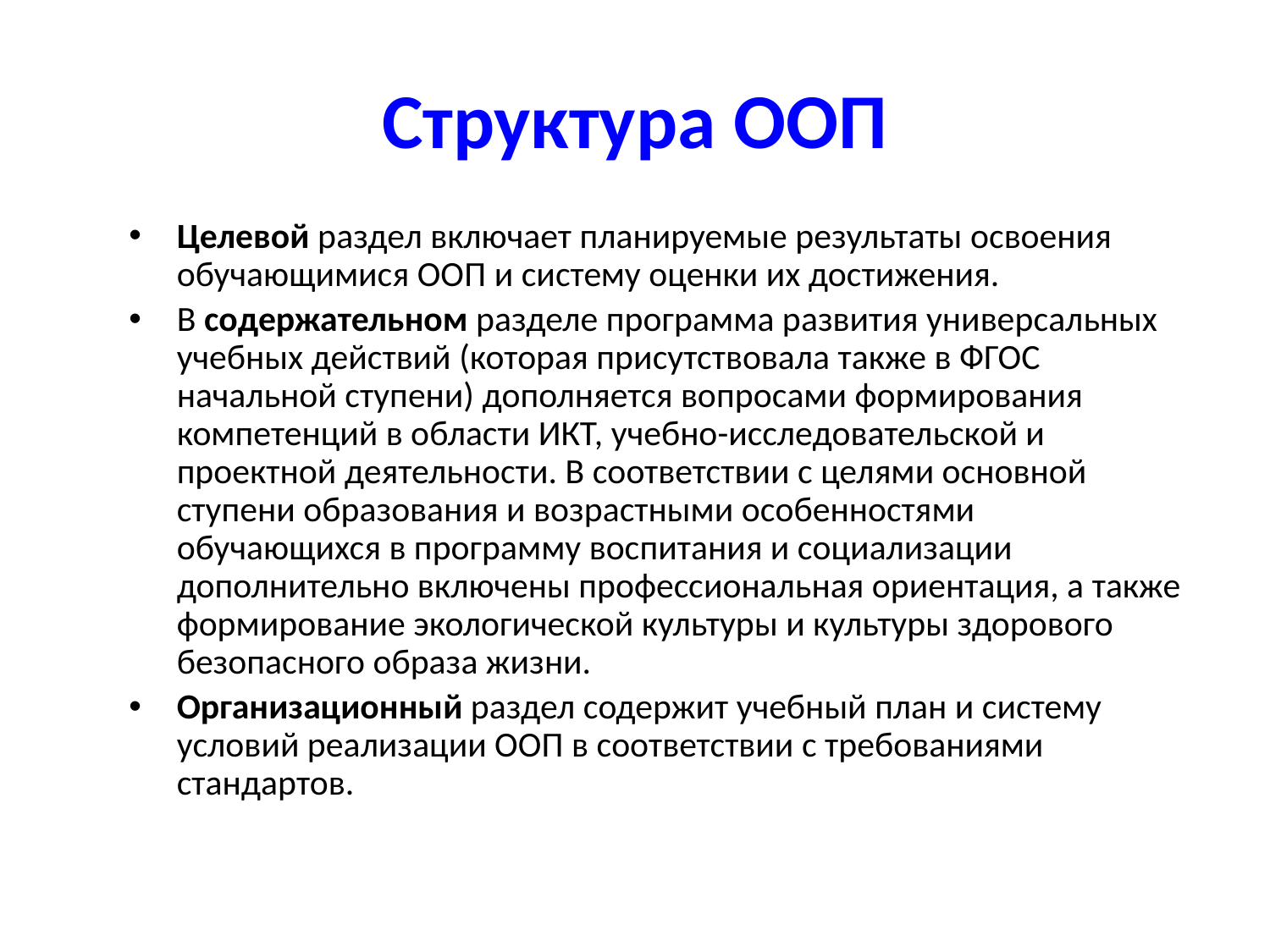

# Структура ООП
Целевой раздел включает планируемые результаты освоения обучающимися ООП и систему оценки их достижения.
В содержательном разделе программа развития универсальных учебных действий (которая присутствовала также в ФГОС начальной ступени) дополняется вопросами формирования компетенций в области ИКТ, учебно-исследовательской и проектной деятельности. В соответствии с целями основной ступени образования и возрастными особенностями обучающихся в программу воспитания и социализации дополнительно включены профессиональная ориентация, а также формирование экологической культуры и культуры здорового безопасного образа жизни.
Организационный раздел содержит учебный план и систему условий реализации ООП в соответствии с требованиями стандартов.